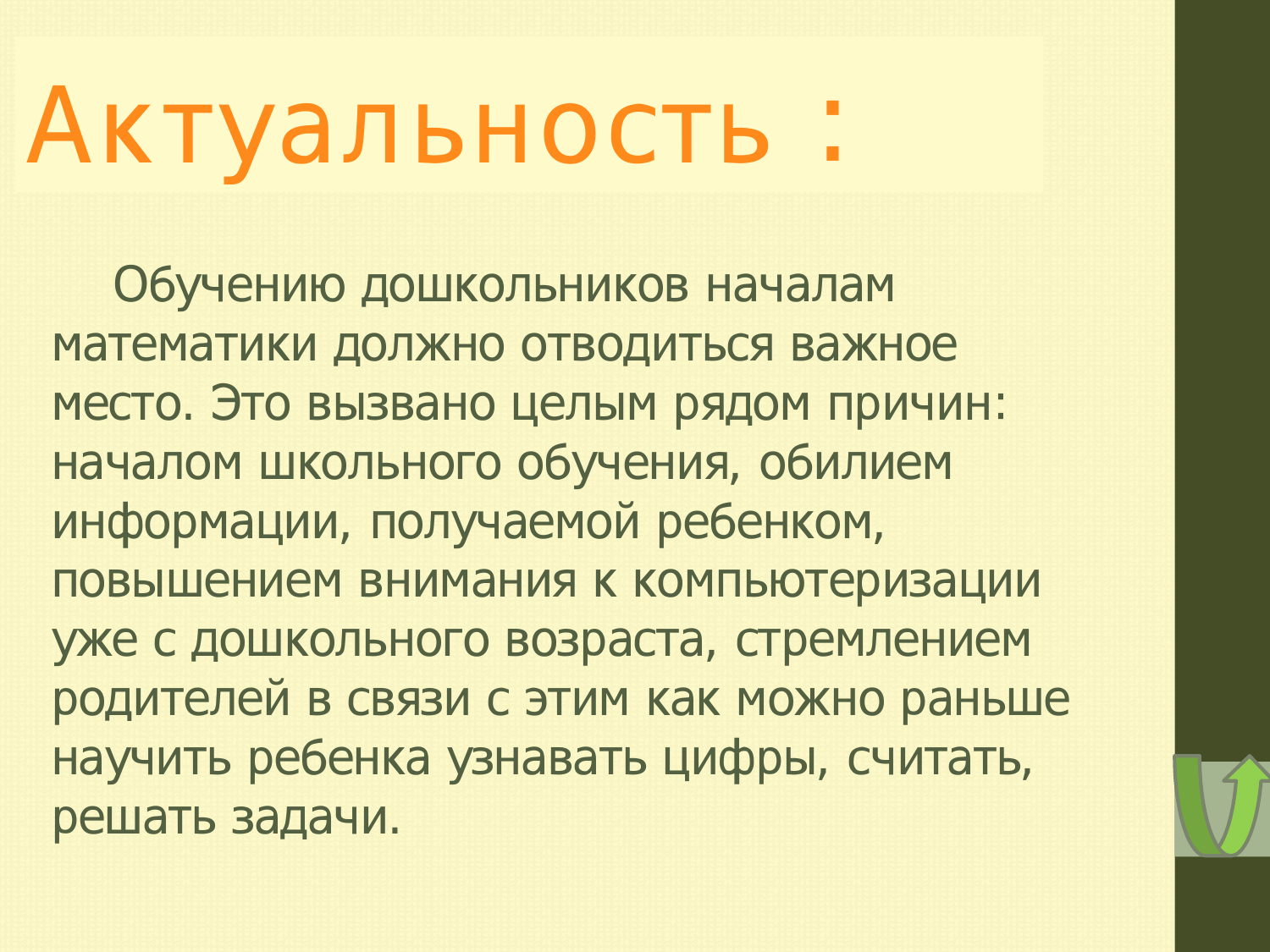

# Актуальность :
Обучению дошкольников началам математики должно отводиться важное место. Это вызвано целым рядом причин: началом школьного обучения, обилием информации, получаемой ребенком, повышением внимания к компьютеризации уже с дошкольного возраста, стремлением родителей в связи с этим как можно раньше научить ребенка узнавать цифры, считать, решать задачи.